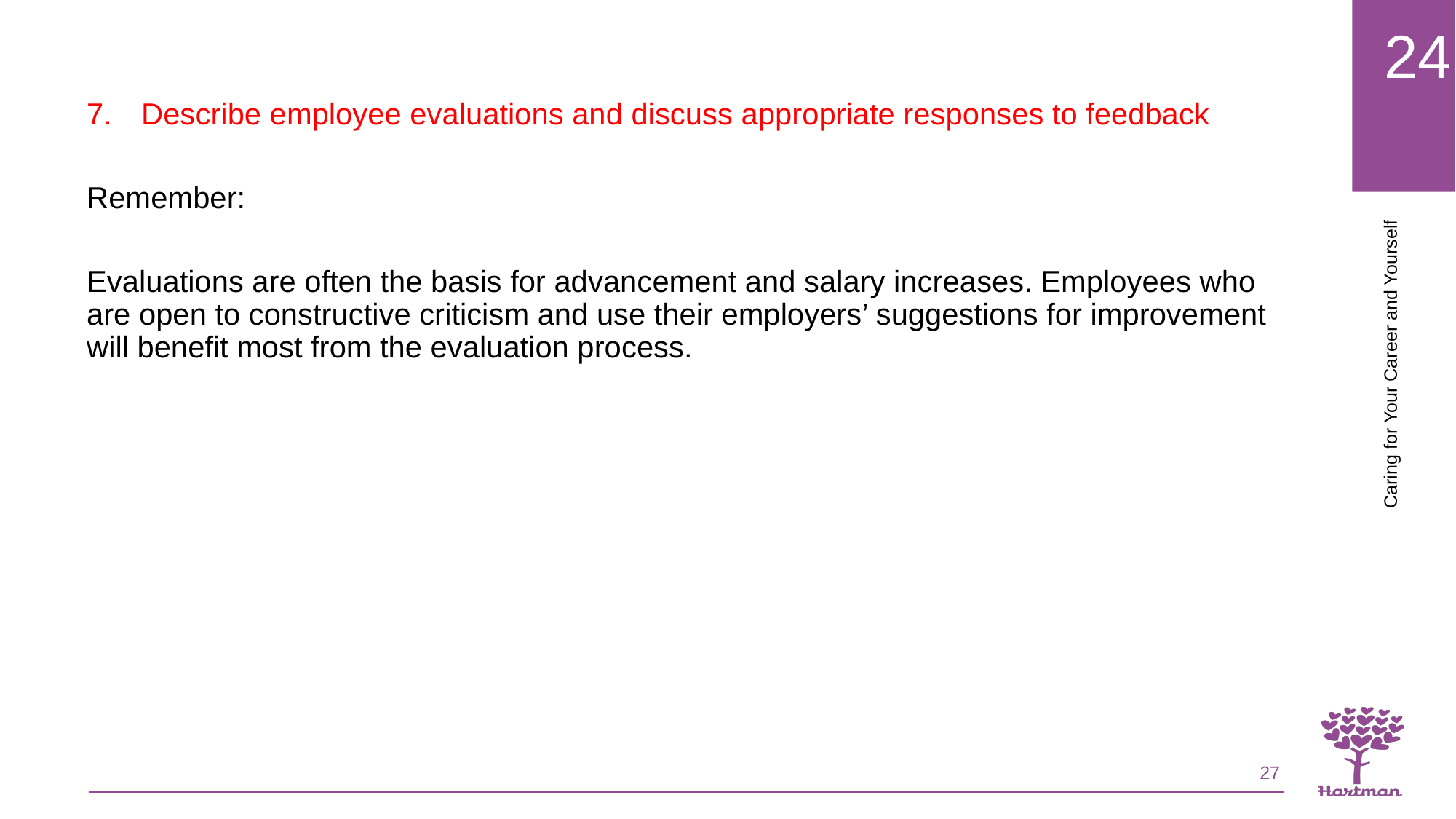

Describe employee evaluations and discuss appropriate responses to feedback

Remember:

Evaluations are often the basis for advancement and salary increases. Employees who are open to constructive criticism and use their employers’ suggestions for improvement will benefit most from the evaluation process.

27